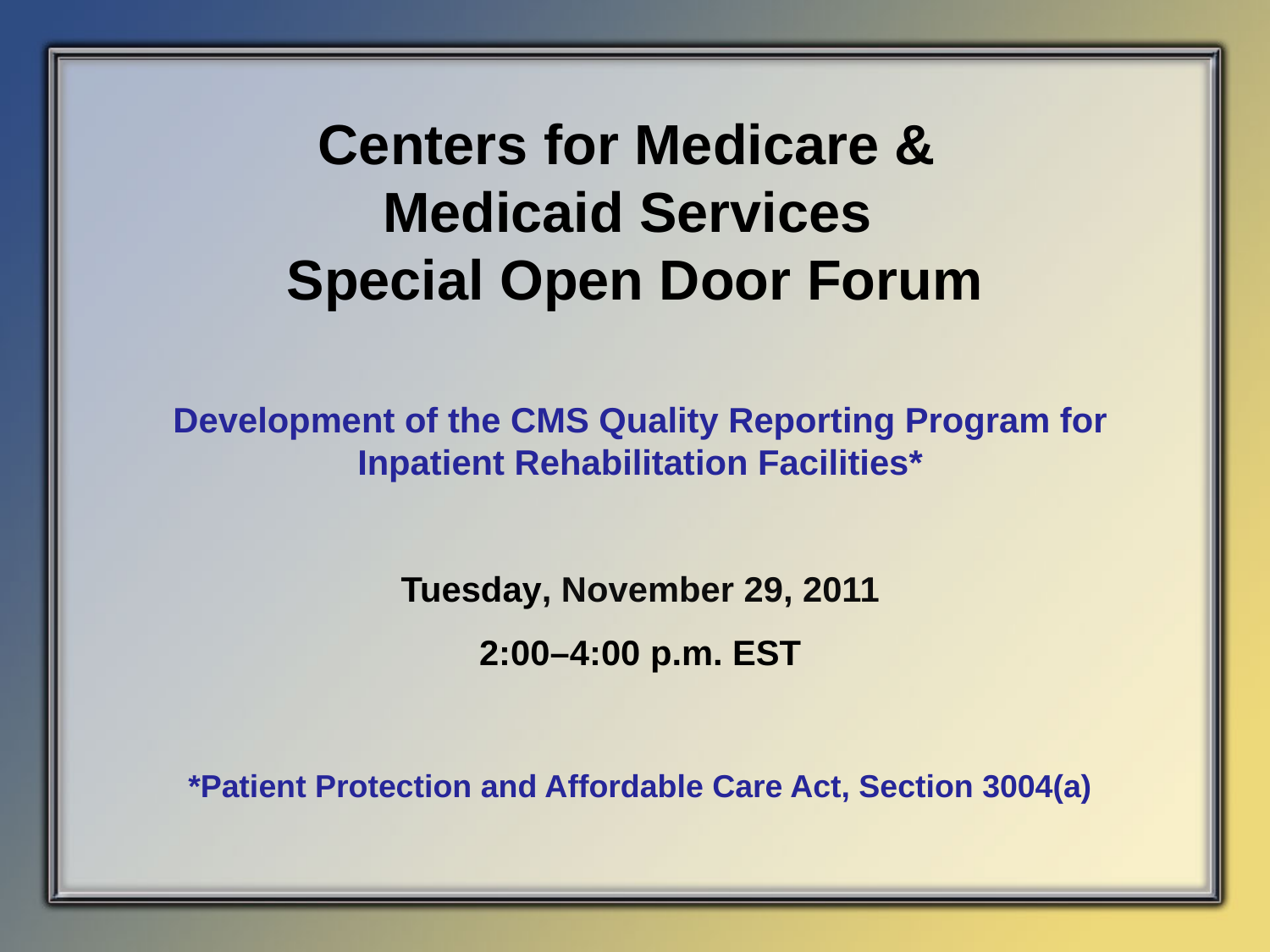

# Centers for Medicare & Medicaid Services Special Open Door Forum
Development of the CMS Quality Reporting Program for
Inpatient Rehabilitation Facilities*
 Tuesday, November 29, 2011
2:00–4:00 p.m. EST
*Patient Protection and Affordable Care Act, Section 3004(a)